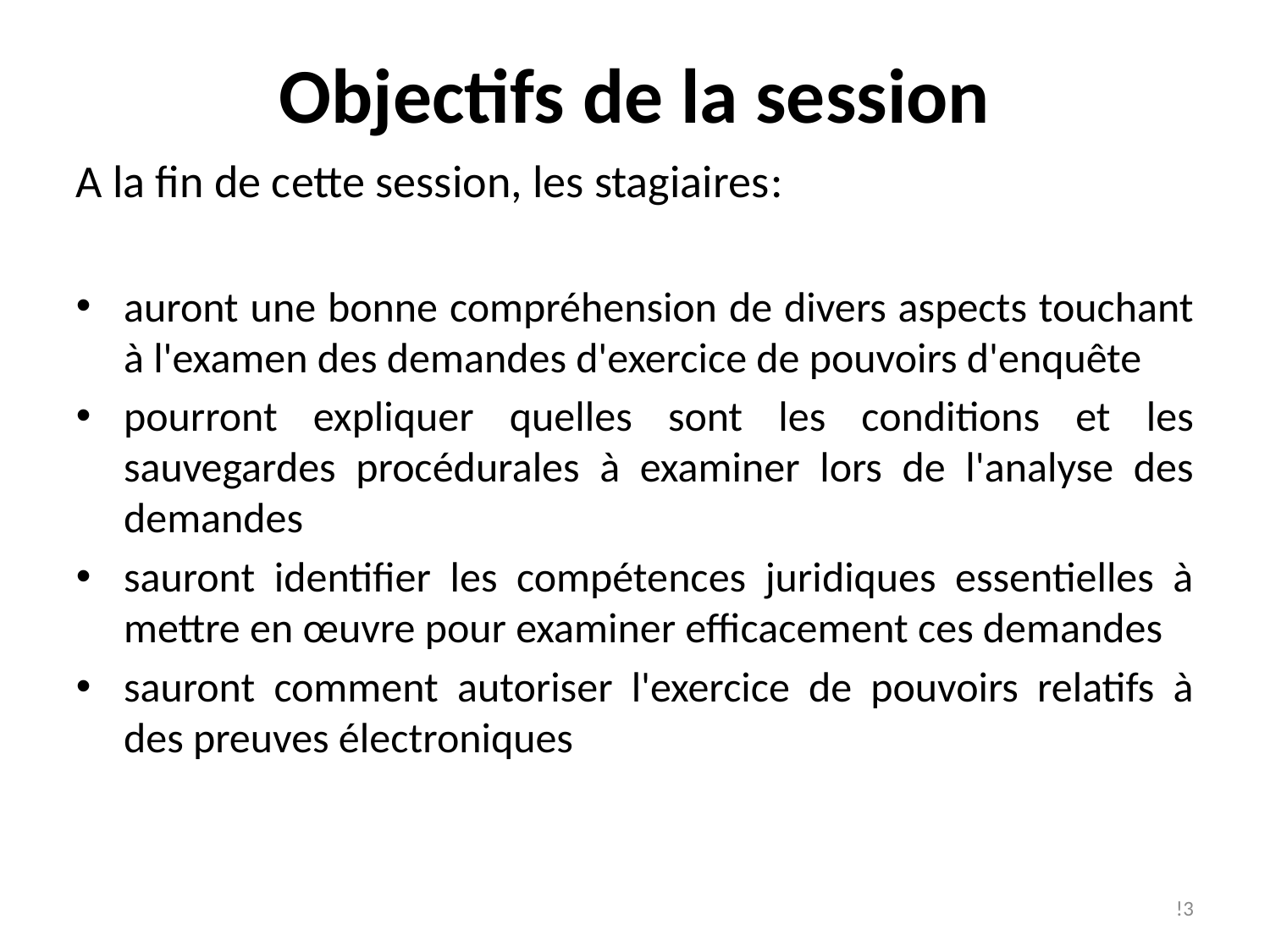

Objectifs de la session
A la fin de cette session, les stagiaires:

auront une bonne compréhension de divers aspects touchant à l'examen des demandes d'exercice de pouvoirs d'enquête
pourront expliquer quelles sont les conditions et les sauvegardes procédurales à examiner lors de l'analyse des demandes
sauront identifier les compétences juridiques essentielles à mettre en œuvre pour examiner efficacement ces demandes
sauront comment autoriser l'exercice de pouvoirs relatifs à des preuves électroniques

!3